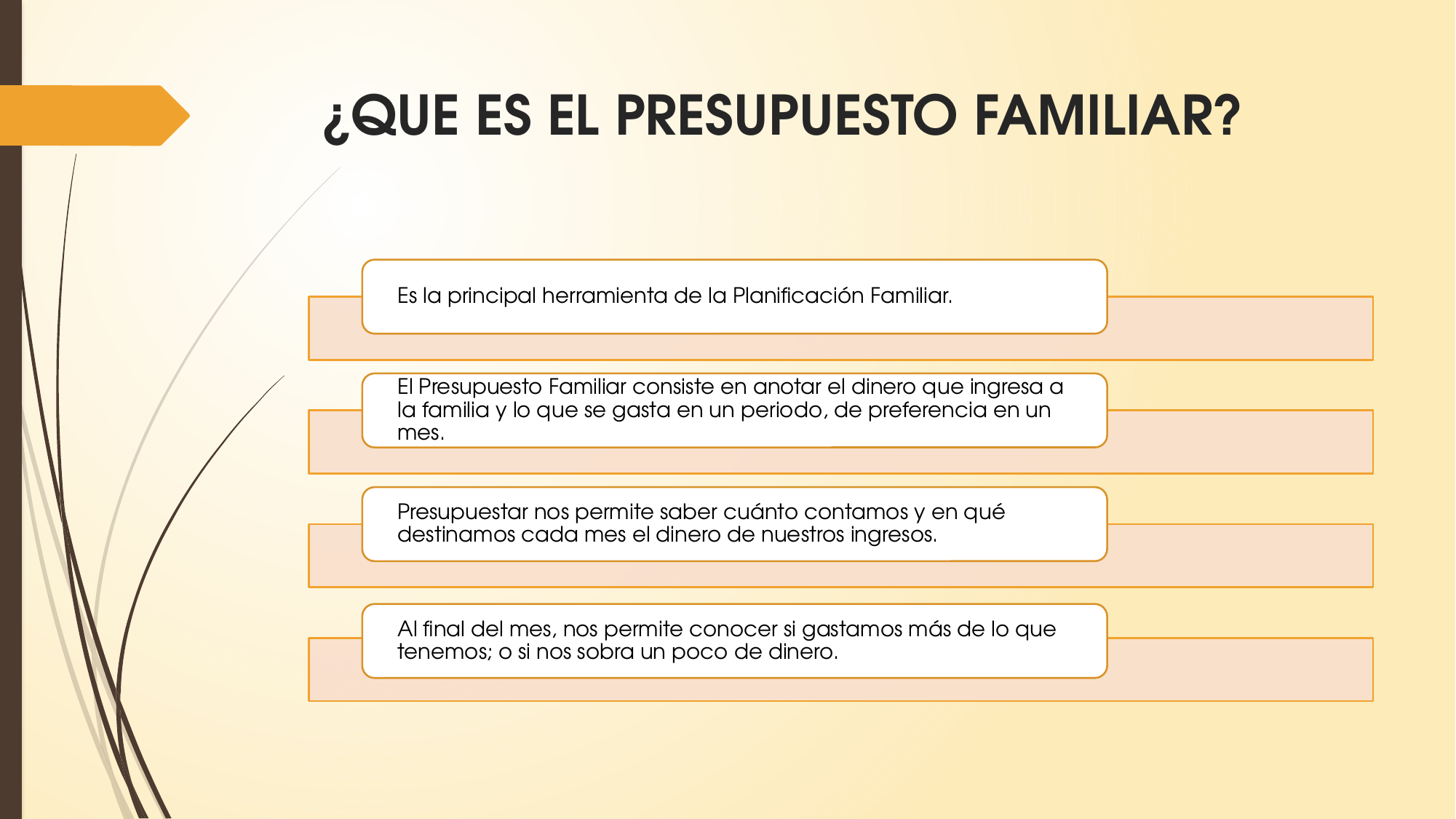

# ¿QUE ES EL PRESUPUESTO FAMILIAR?
Es la principal herramienta de la Planificación Familiar.
El Presupuesto Familiar consiste en anotar el dinero que ingresa a la familia y lo que se gasta en un periodo, de preferencia en un mes.
Presupuestar nos permite saber cuánto contamos y en qué destinamos cada mes el dinero de nuestros ingresos.
Al final del mes, nos permite conocer si gastamos más de lo que tenemos; o si nos sobra un poco de dinero.